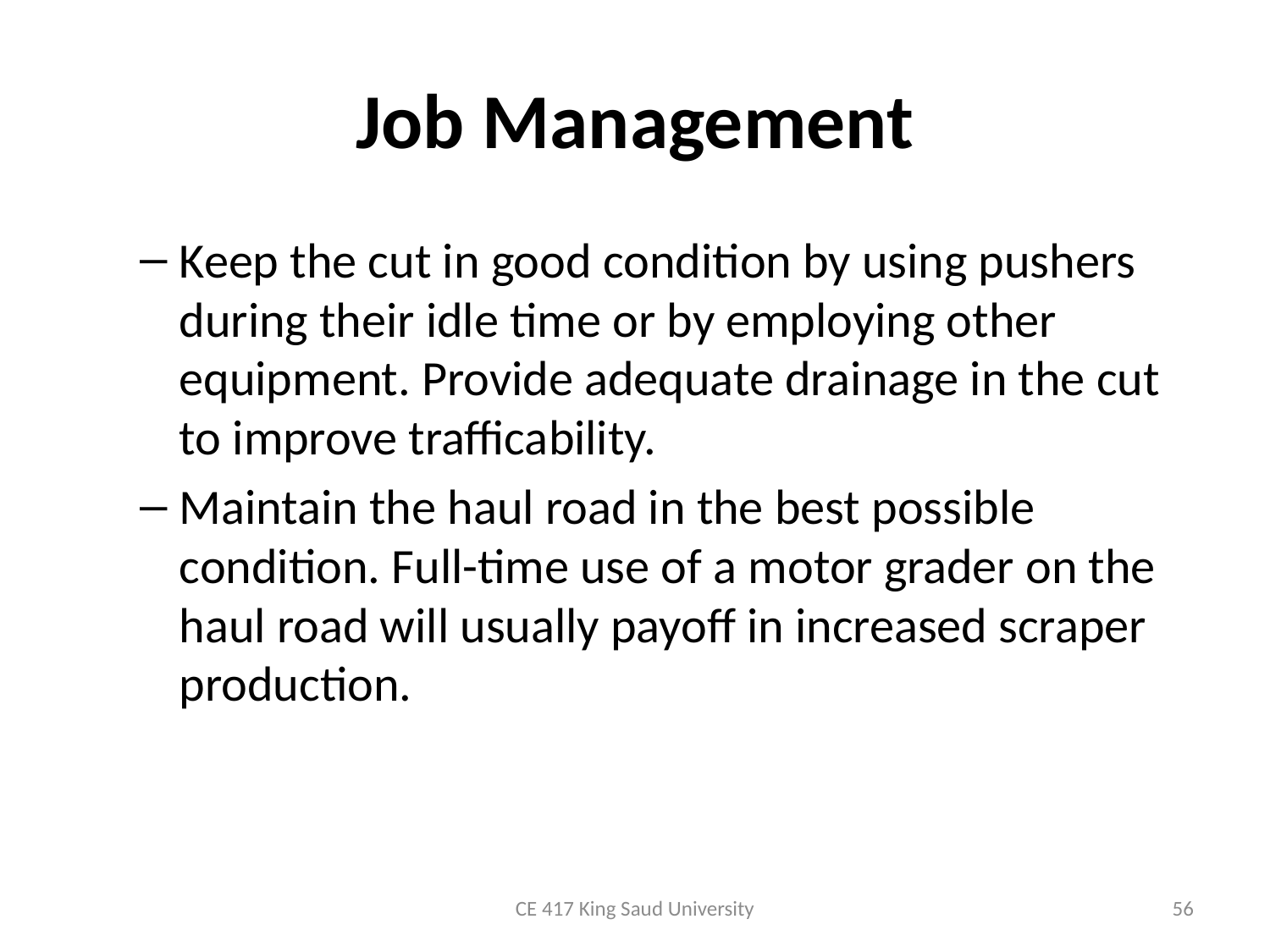

# Job Management
Keep the cut in good condition by using pushers during their idle time or by employing other equipment. Provide adequate drainage in the cut to improve trafficability.
Maintain the haul road in the best possible condition. Full-time use of a motor grader on the haul road will usually payoff in increased scraper production.
CE 417 King Saud University
56